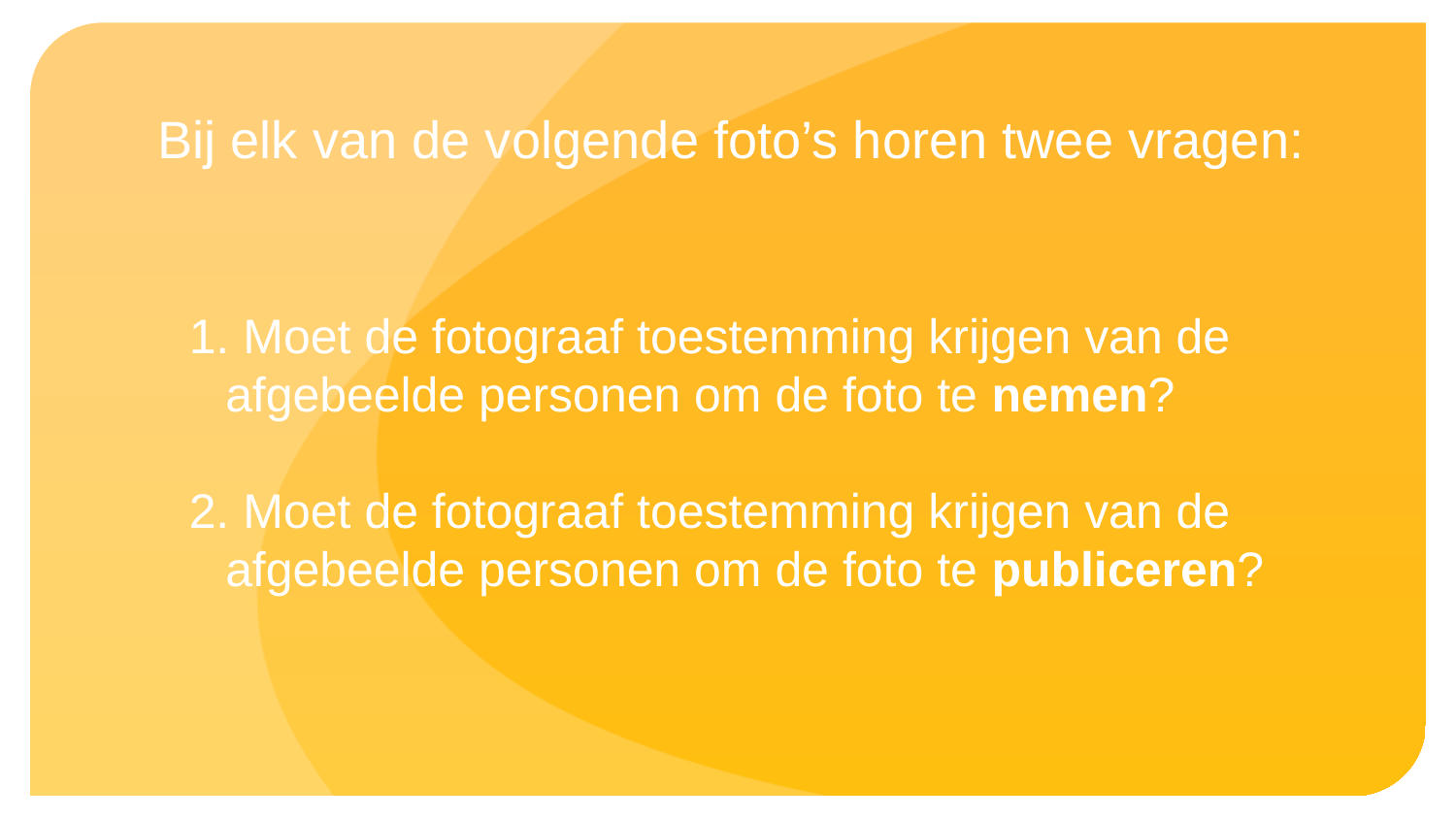

Bij elk van de volgende foto’s horen twee vragen:

1. Moet de fotograaf toestemming krijgen van de afgebeelde personen om de foto te nemen?
2. Moet de fotograaf toestemming krijgen van de afgebeelde personen om de foto te publiceren?